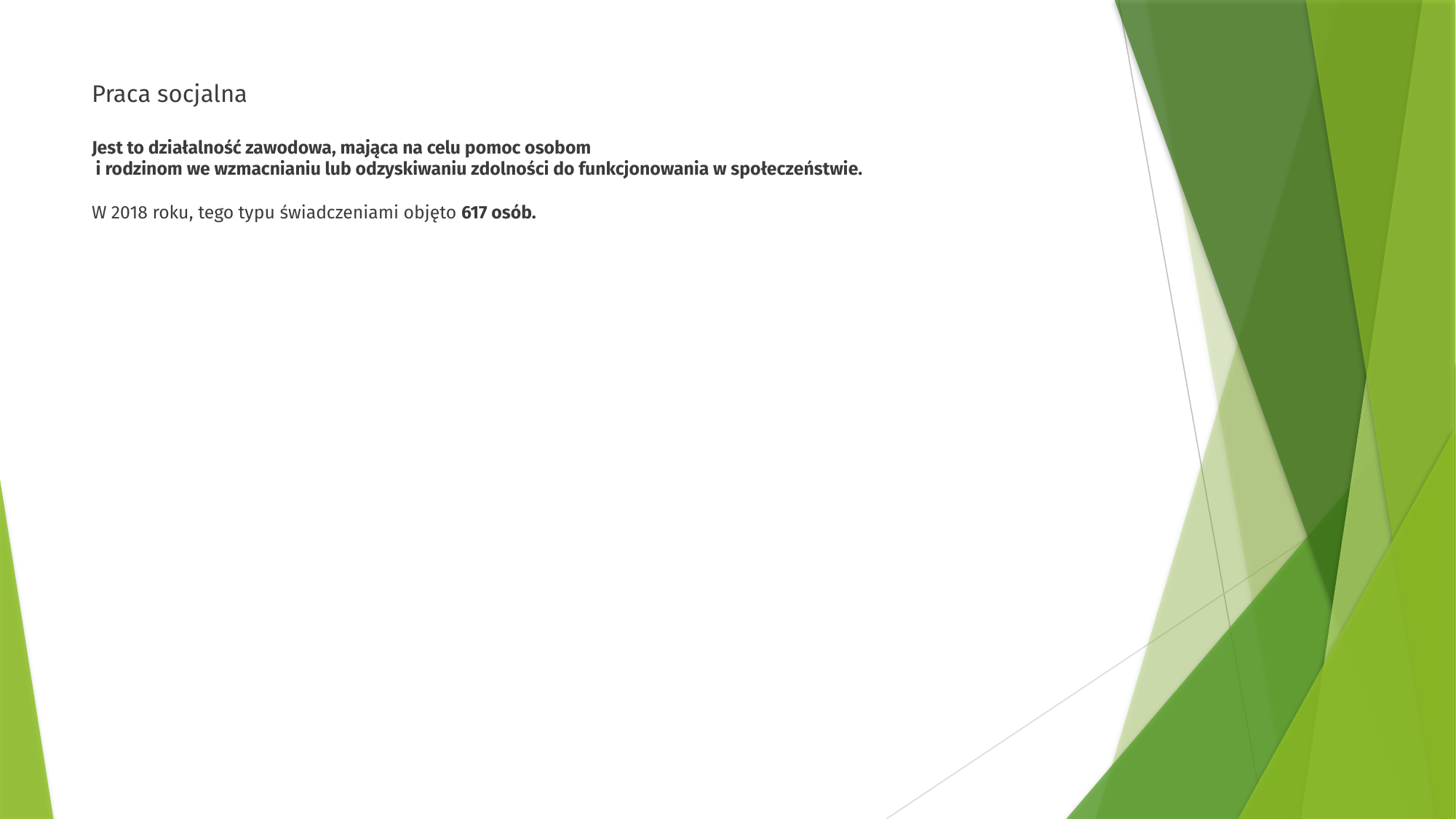

# Praca socjalna Jest to działalność zawodowa, mająca na celu pomoc osobom i rodzinom we wzmacnianiu lub odzyskiwaniu zdolności do funkcjonowania w społeczeństwie. W 2018 roku, tego typu świadczeniami objęto 617 osób.